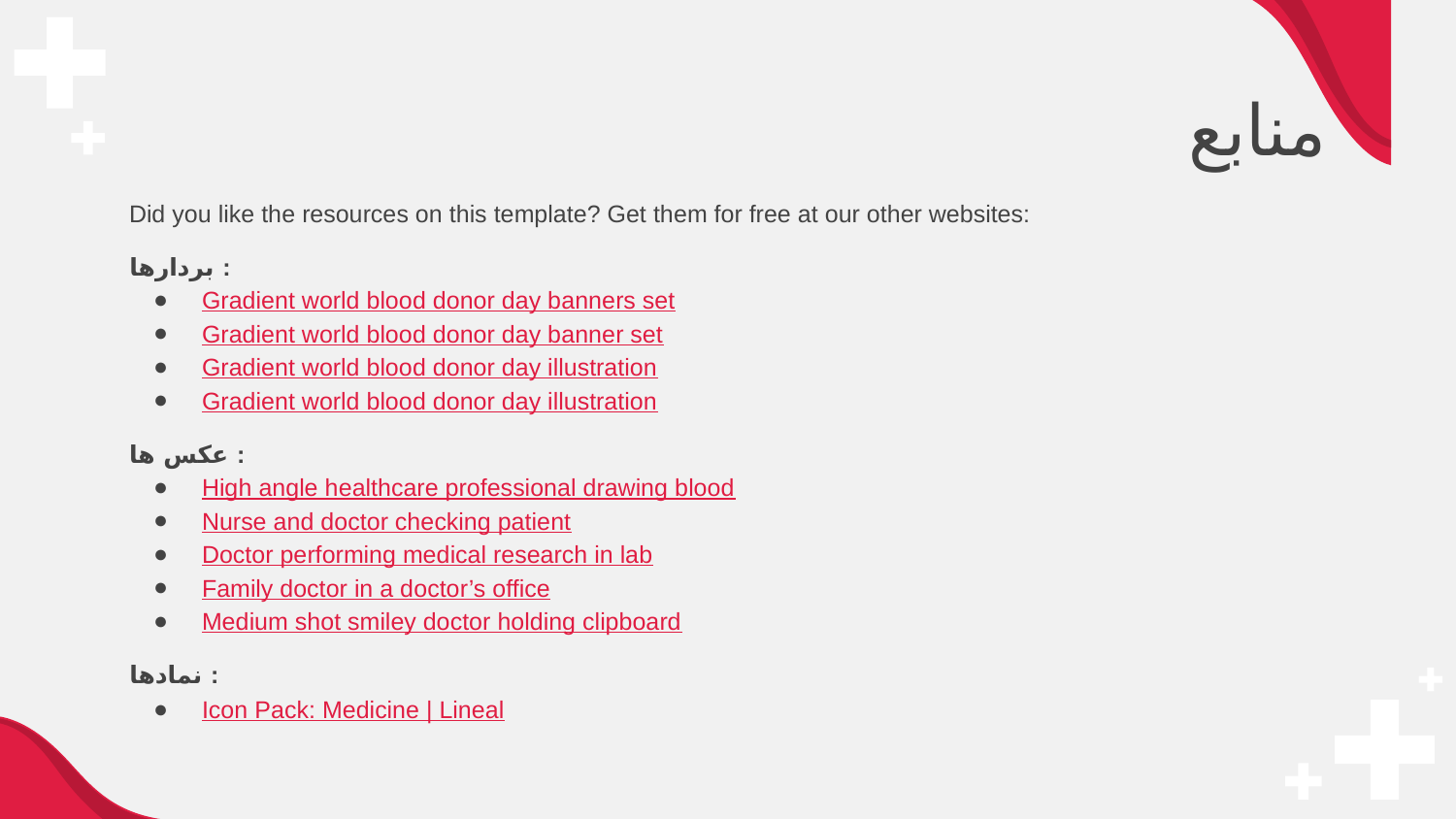

# منابع
Did you like the resources on this template? Get them for free at our other websites:
بردارها :
Gradient world blood donor day banners set
Gradient world blood donor day banner set
Gradient world blood donor day illustration
Gradient world blood donor day illustration
عکس ها :
High angle healthcare professional drawing blood
Nurse and doctor checking patient
Doctor performing medical research in lab
Family doctor in a doctor’s office
Medium shot smiley doctor holding clipboard
نمادها :
Icon Pack: Medicine | Lineal